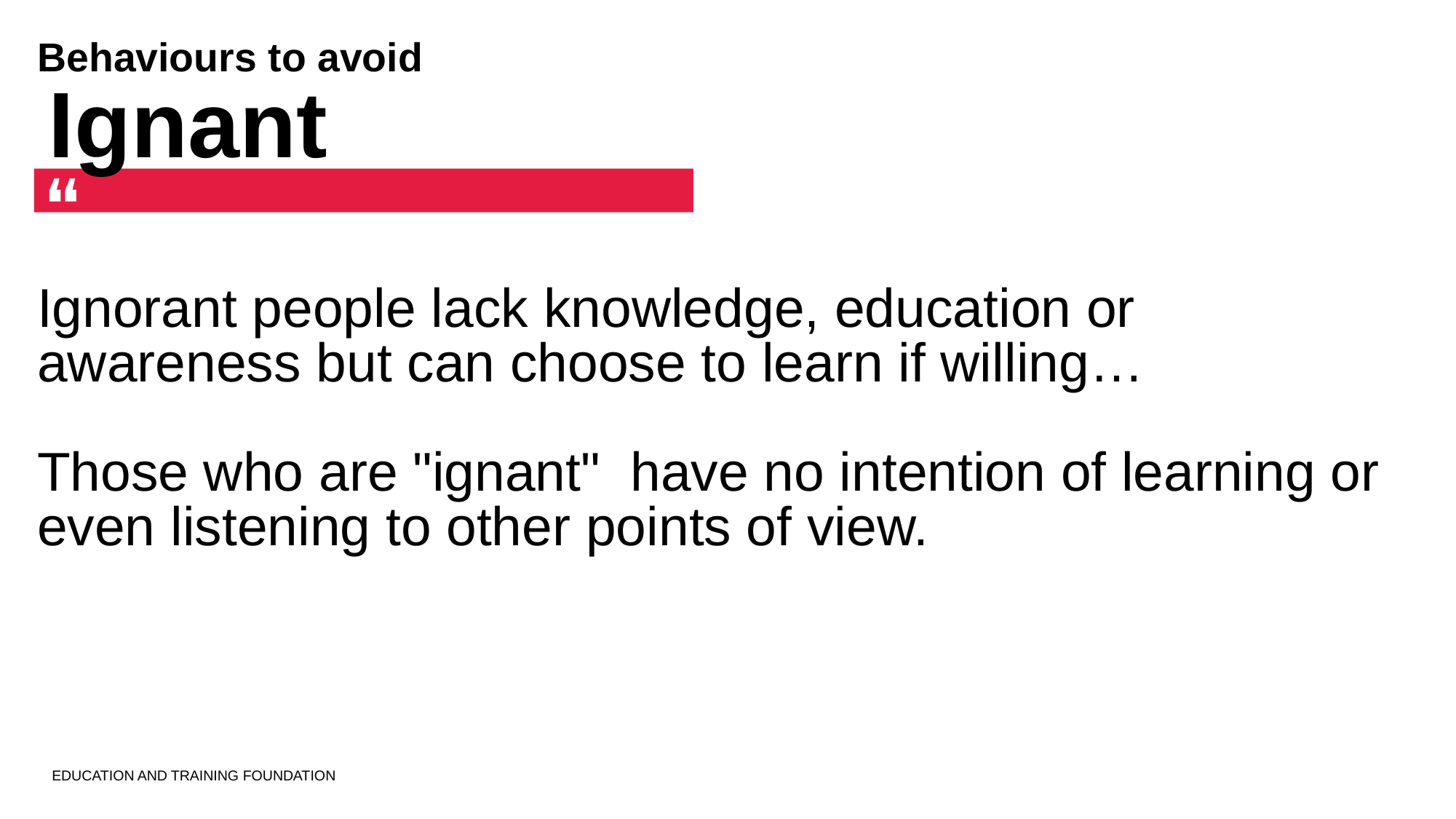

Behaviours to avoid
# Ignant

Ignorant people lack knowledge, education or awareness but can choose to learn if willing…
Those who are "ignant"  have no intention of learning or even listening to other points of view.

EDUCATION AND TRAINING FOUNDATION